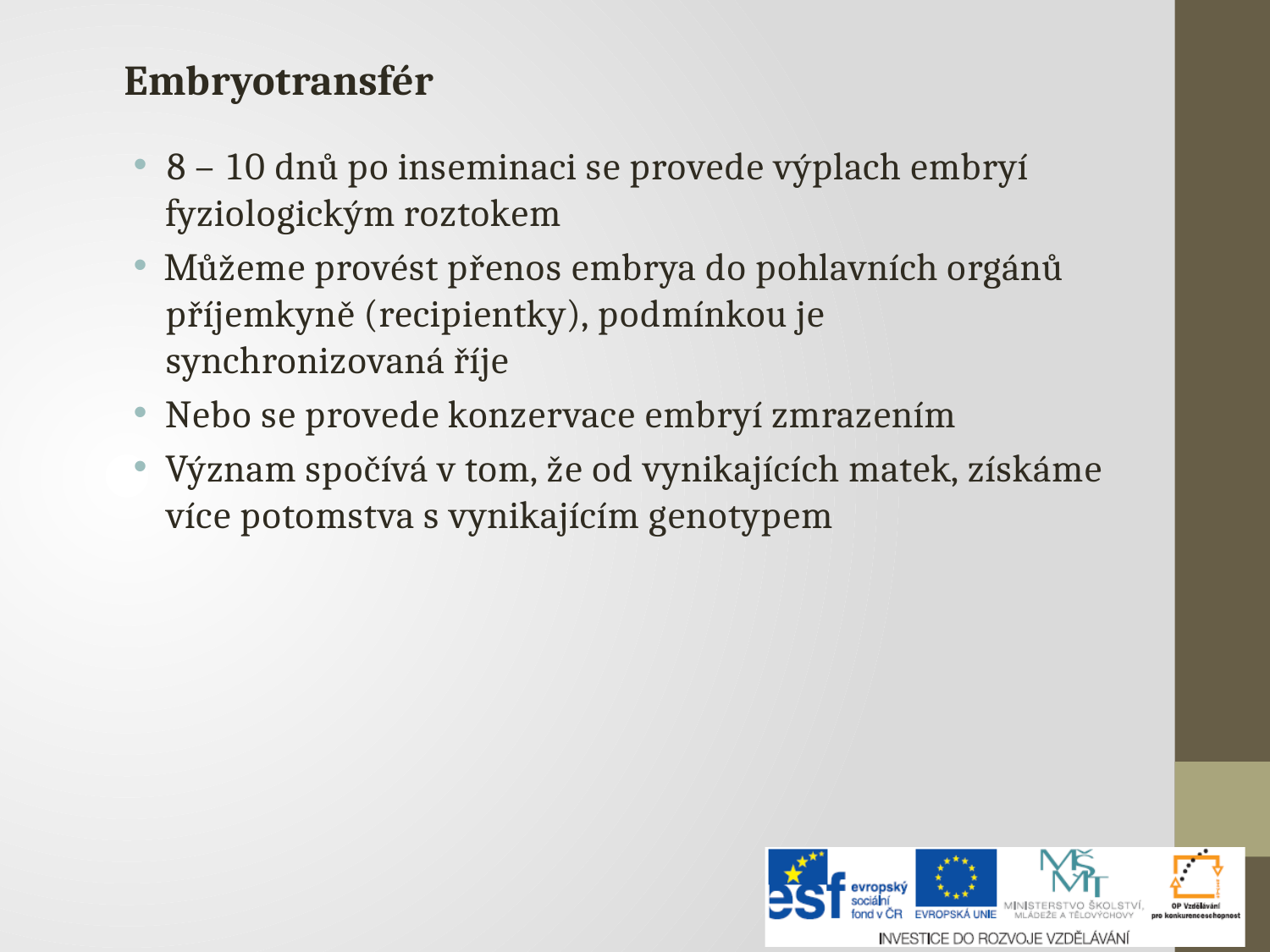

Embryotransfér

8 – 10 dnů po inseminaci se provede výplach embryí fyziologickým roztokem
Můžeme provést přenos embrya do pohlavních orgánů příjemkyně (recipientky), podmínkou je synchronizovaná říje
Nebo se provede konzervace embryí zmrazením
Význam spočívá v tom, že od vynikajících matek, získáme více potomstva s vynikajícím genotypem